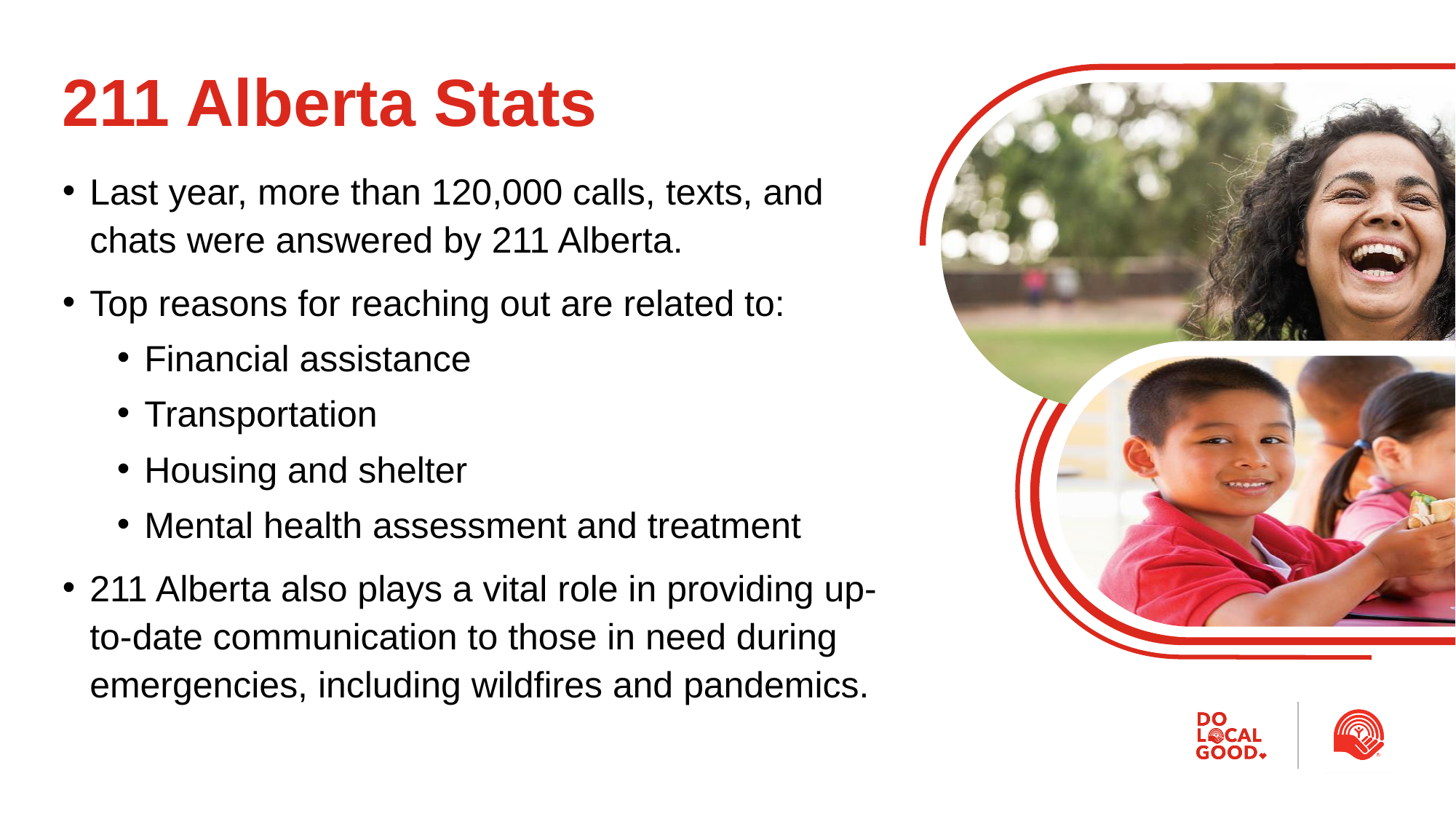

# 211 Alberta Stats
Last year, more than 120,000 calls, texts, and chats were answered by 211 Alberta.
Top reasons for reaching out are related to:
Financial assistance
Transportation
Housing and shelter
Mental health assessment and treatment
211 Alberta also plays a vital role in providing up-to-date communication to those in need during emergencies, including wildfires and pandemics.